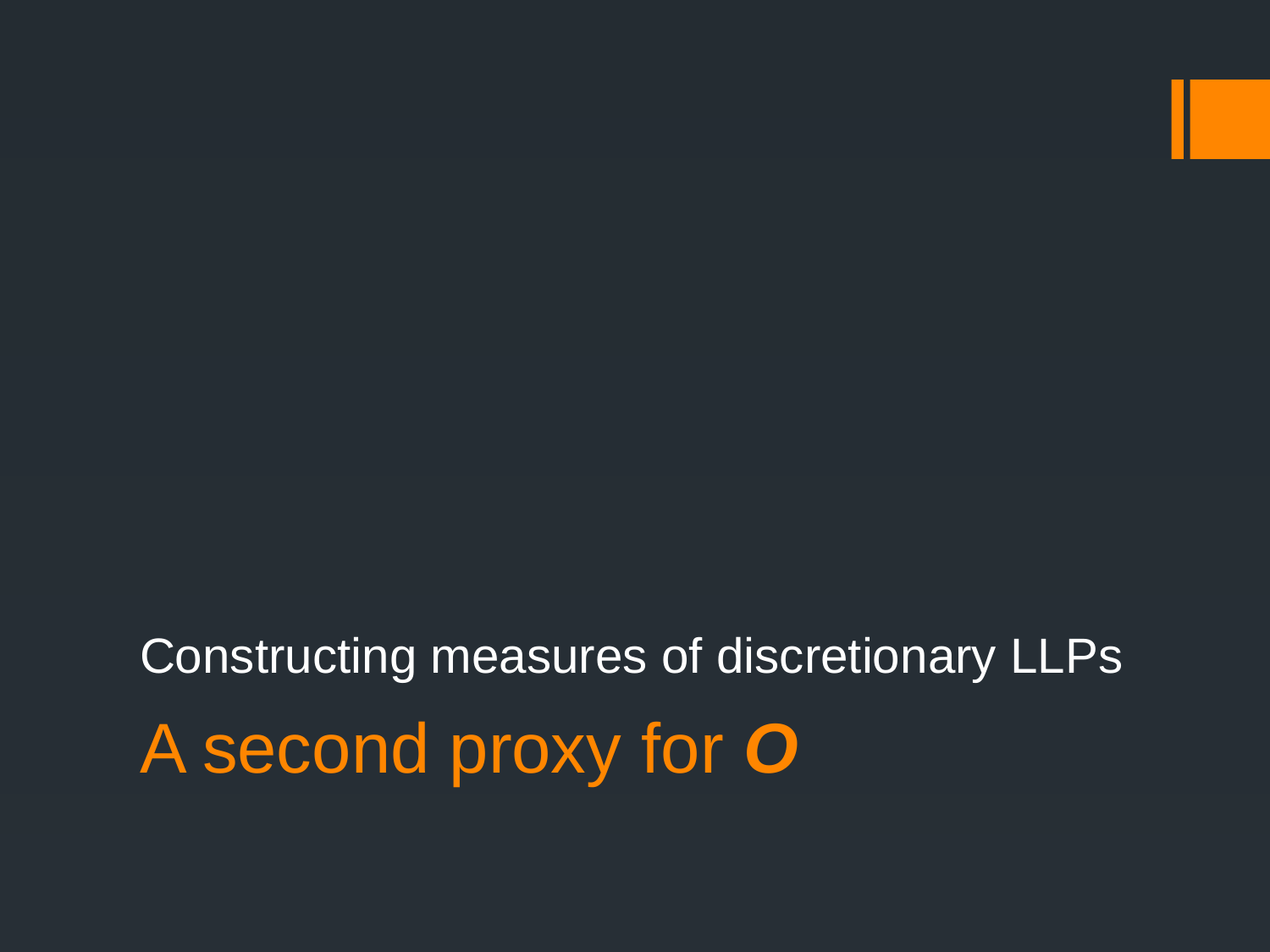

Constructing measures of discretionary LLPs
# A second proxy for O